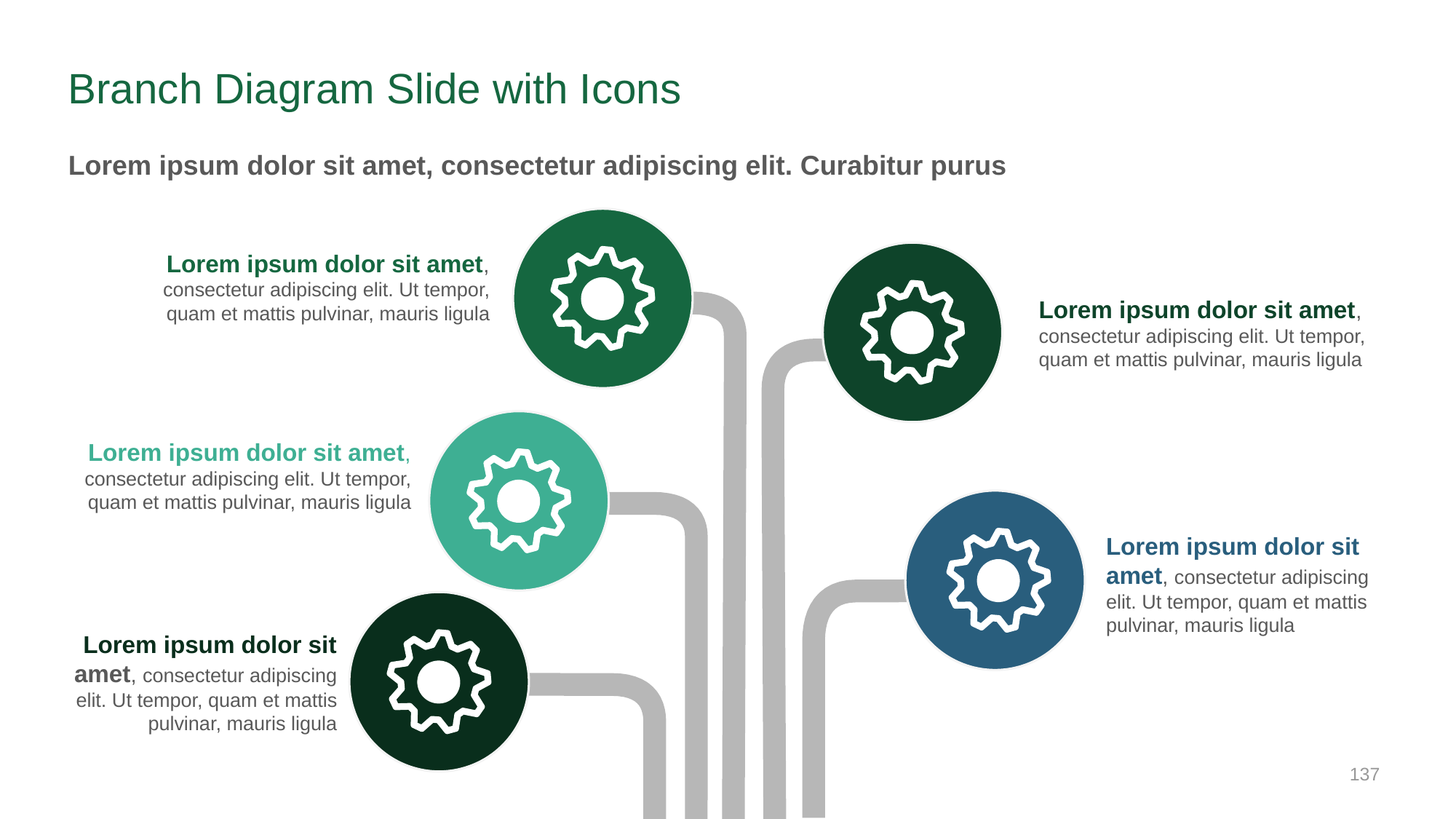

# Branch Diagram Slide with Icons
Lorem ipsum dolor sit amet, consectetur adipiscing elit. Curabitur purus
Lorem ipsum dolor sit amet, consectetur adipiscing elit. Ut tempor, quam et mattis pulvinar, mauris ligula

Lorem ipsum dolor sit amet, consectetur adipiscing elit. Ut tempor, quam et mattis pulvinar, mauris ligula

Lorem ipsum dolor sit amet, consectetur adipiscing elit. Ut tempor, quam et mattis pulvinar, mauris ligula

Lorem ipsum dolor sit amet, consectetur adipiscing elit. Ut tempor, quam et mattis pulvinar, mauris ligula

Lorem ipsum dolor sit amet, consectetur adipiscing elit. Ut tempor, quam et mattis pulvinar, mauris ligula

137